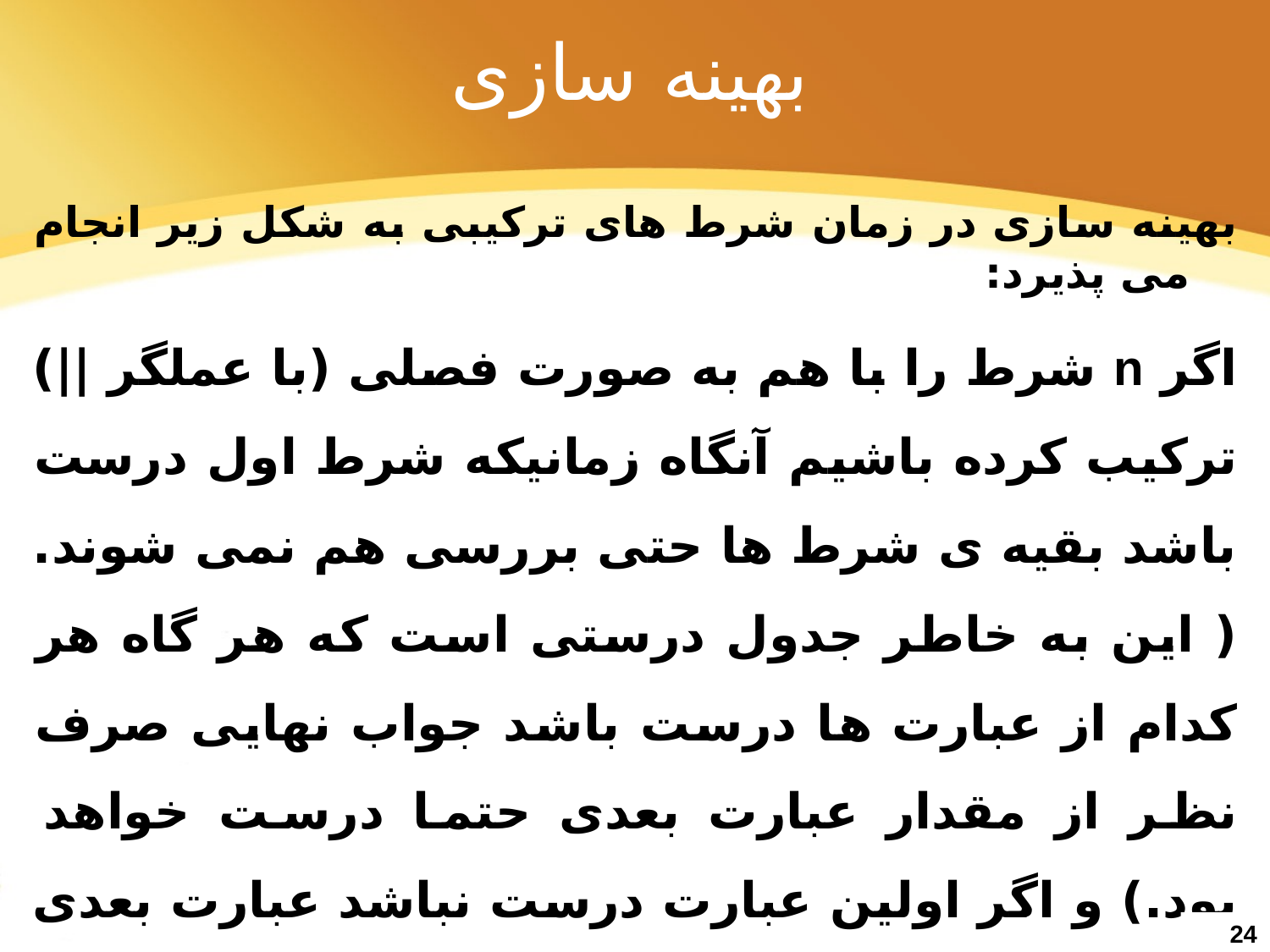

# بهینه سازی
بهینه سازی در زمان شرط های ترکیبی به شکل زیر انجام می پذیرد:
اگر n شرط را با هم به صورت فصلی (با عملگر ||) ترکیب کرده باشیم آنگاه زمانیکه شرط اول درست باشد بقیه ی شرط ها حتی بررسی هم نمی شوند. ( این به خاطر جدول درستی است که هر گاه هر کدام از عبارت ها درست باشد جواب نهایی صرف نظر از مقدار عبارت بعدی حتما درست خواهد بود.) و اگر اولین عبارت درست نباشد عبارت بعدی بررسی می گردد تا زمانیکه به اولین عبارت درست برسد.
24